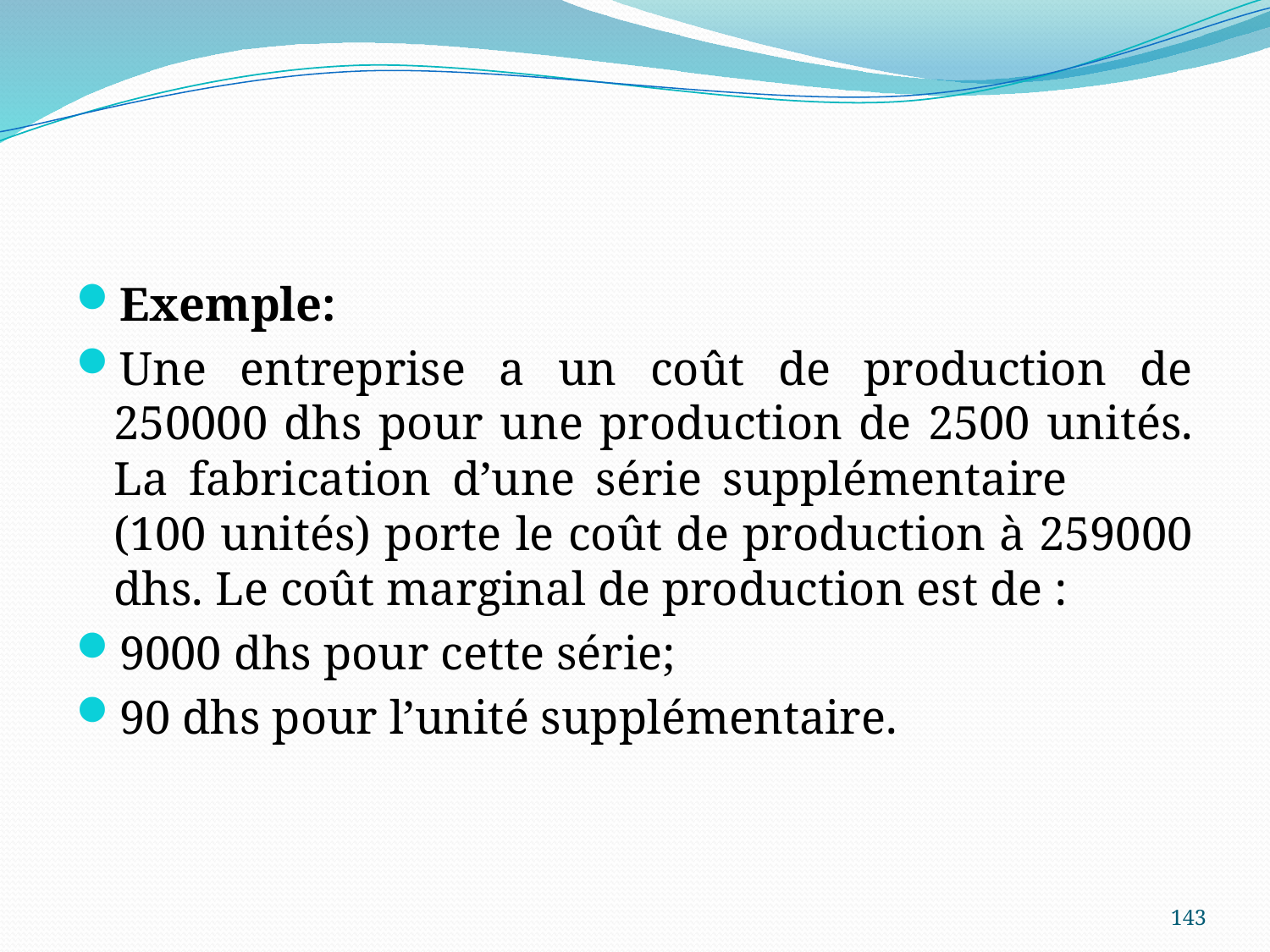

#
Exemple:
Une entreprise a un coût de production de 250000 dhs pour une production de 2500 unités. La fabrication d’une série supplémentaire       (100 unités) porte le coût de production à 259000 dhs. Le coût marginal de production est de :
9000 dhs pour cette série;
90 dhs pour l’unité supplémentaire.

143